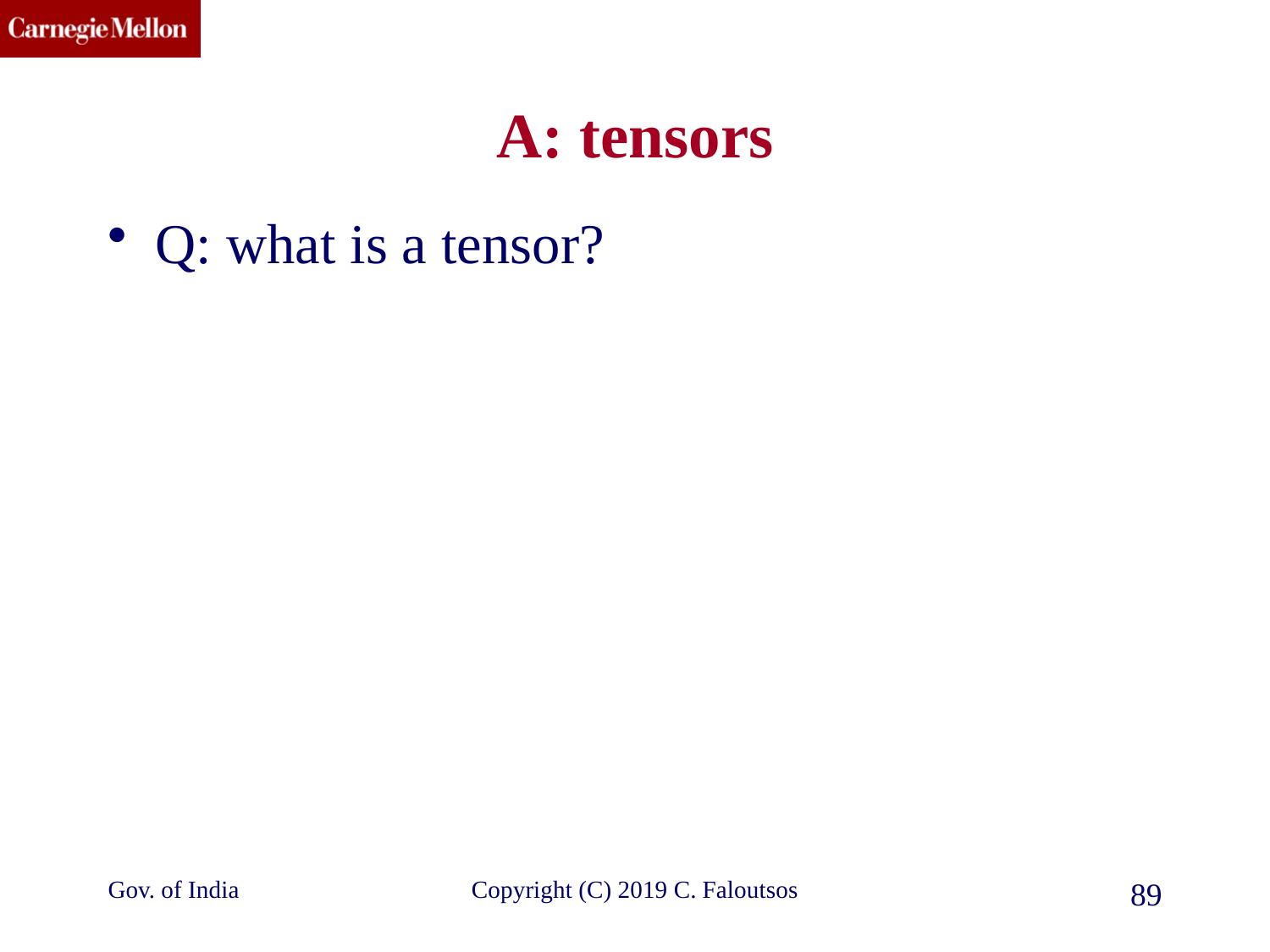

# A: tensors
Q: what is a tensor?
Gov. of India
Copyright (C) 2019 C. Faloutsos
89